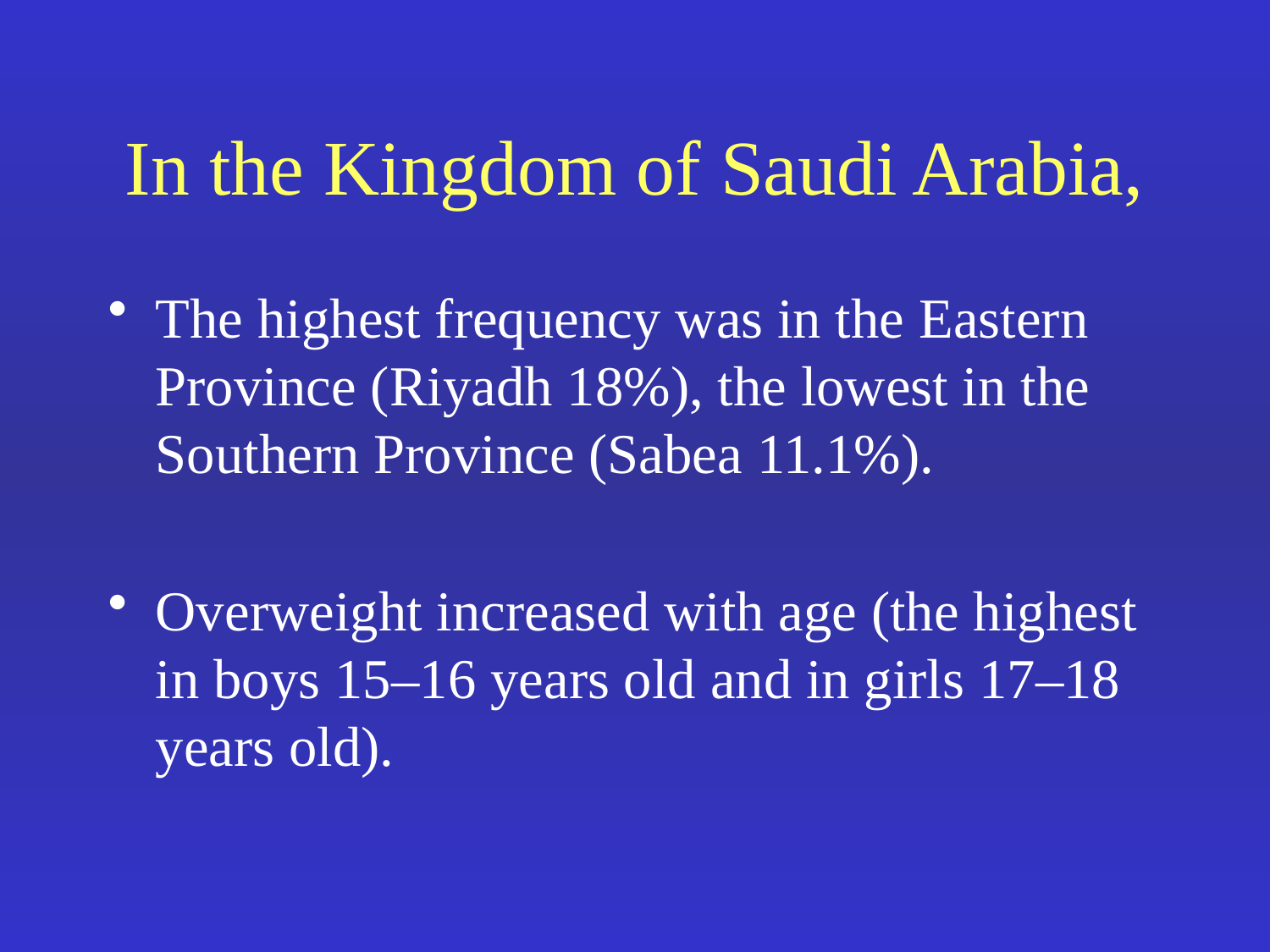

# In the Kingdom of Saudi Arabia,
The highest frequency was in the Eastern Province (Riyadh 18%), the lowest in the Southern Province (Sabea 11.1%).

Overweight increased with age (the highest in boys 15–16 years old and in girls 17–18 years old).